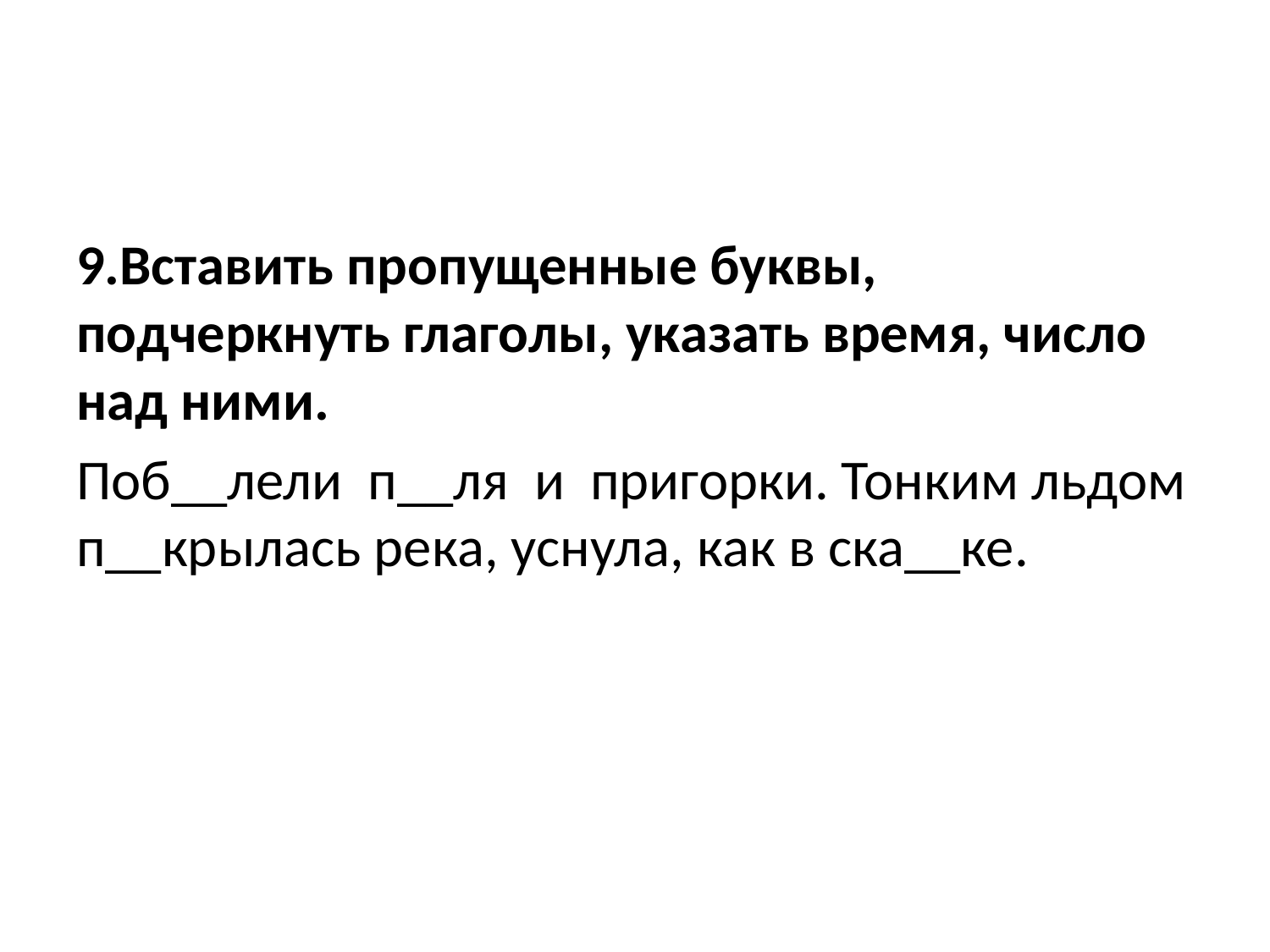

#
9.Вставить пропущенные буквы, подчеркнуть глаголы, указать время, число над ними.
Поб__лели  п__ля  и  пригорки. Тонким льдом п__крылась река, уснула, как в ска__ке.